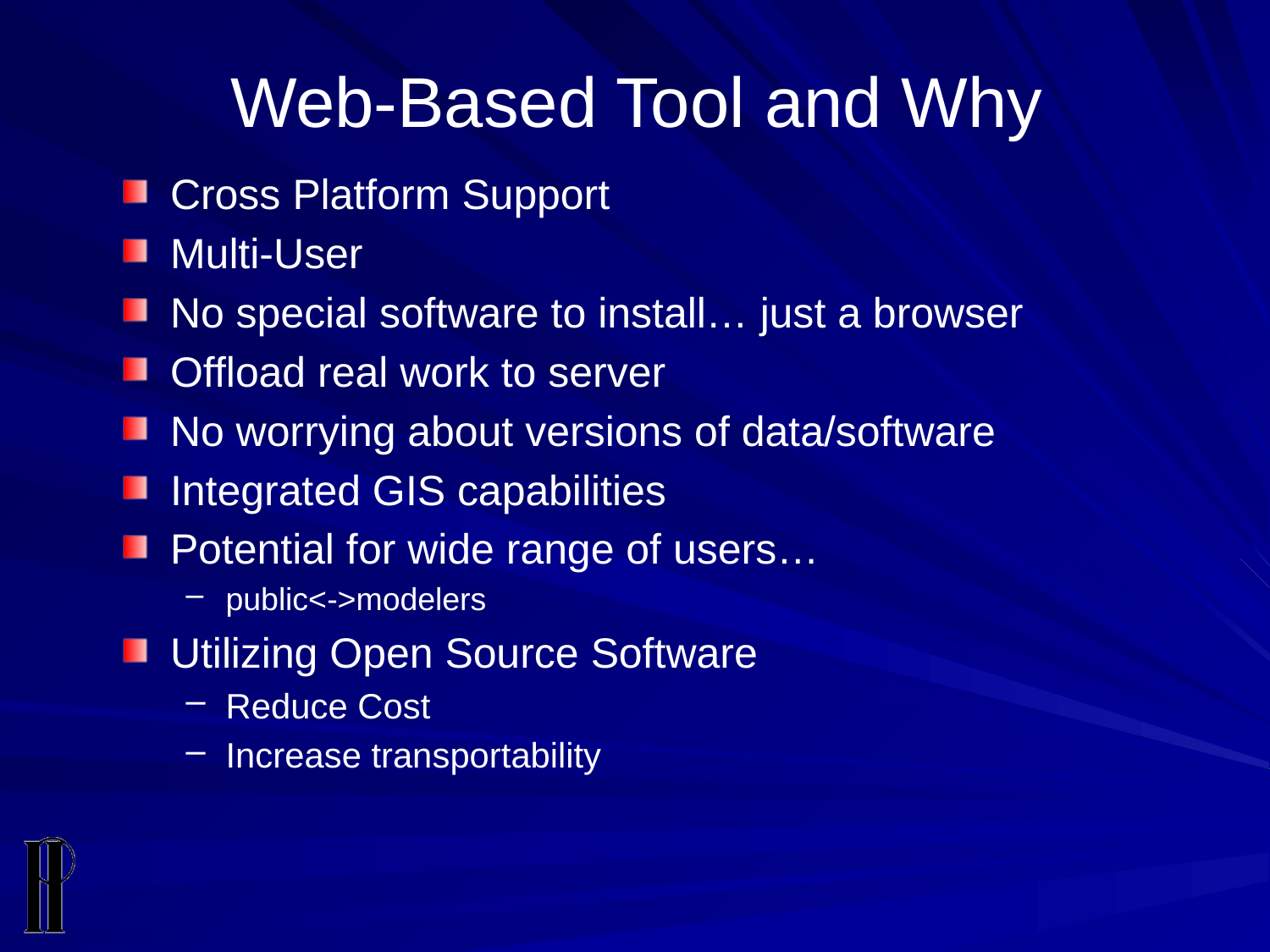

# Web-Based Tool and Why
Cross Platform Support
Multi-User
No special software to install… just a browser
Offload real work to server
No worrying about versions of data/software
Integrated GIS capabilities
Potential for wide range of users…
public<->modelers
Utilizing Open Source Software
Reduce Cost
Increase transportability